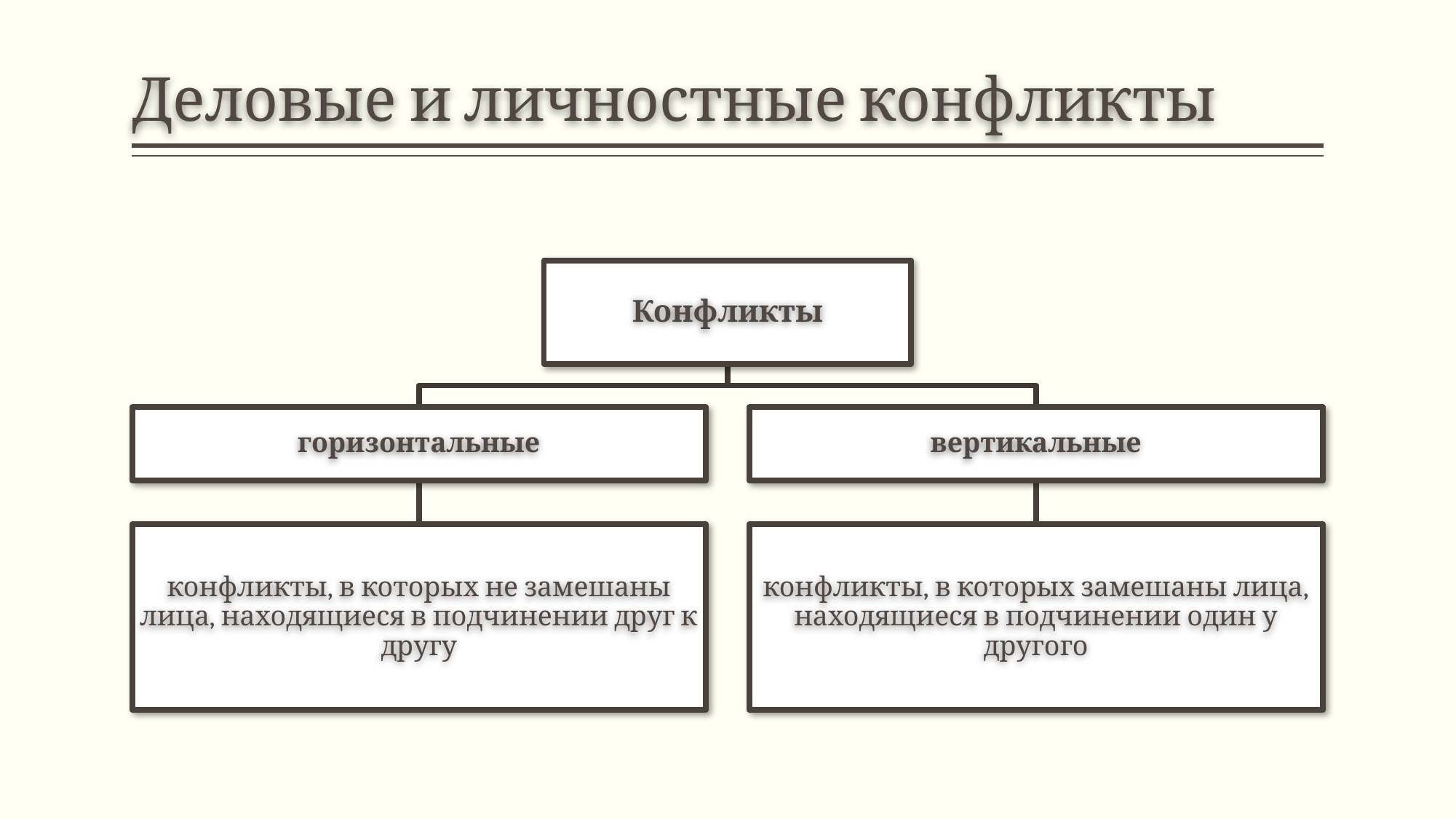

# Деловые и личностные конфликты

Конфликты

горизонтальные

вертикальные

конфликты, в которых не замешаны лица, находящиеся в подчинении друг к другу

конфликты, в которых замешаны лица, находящиеся в подчинении один у другого